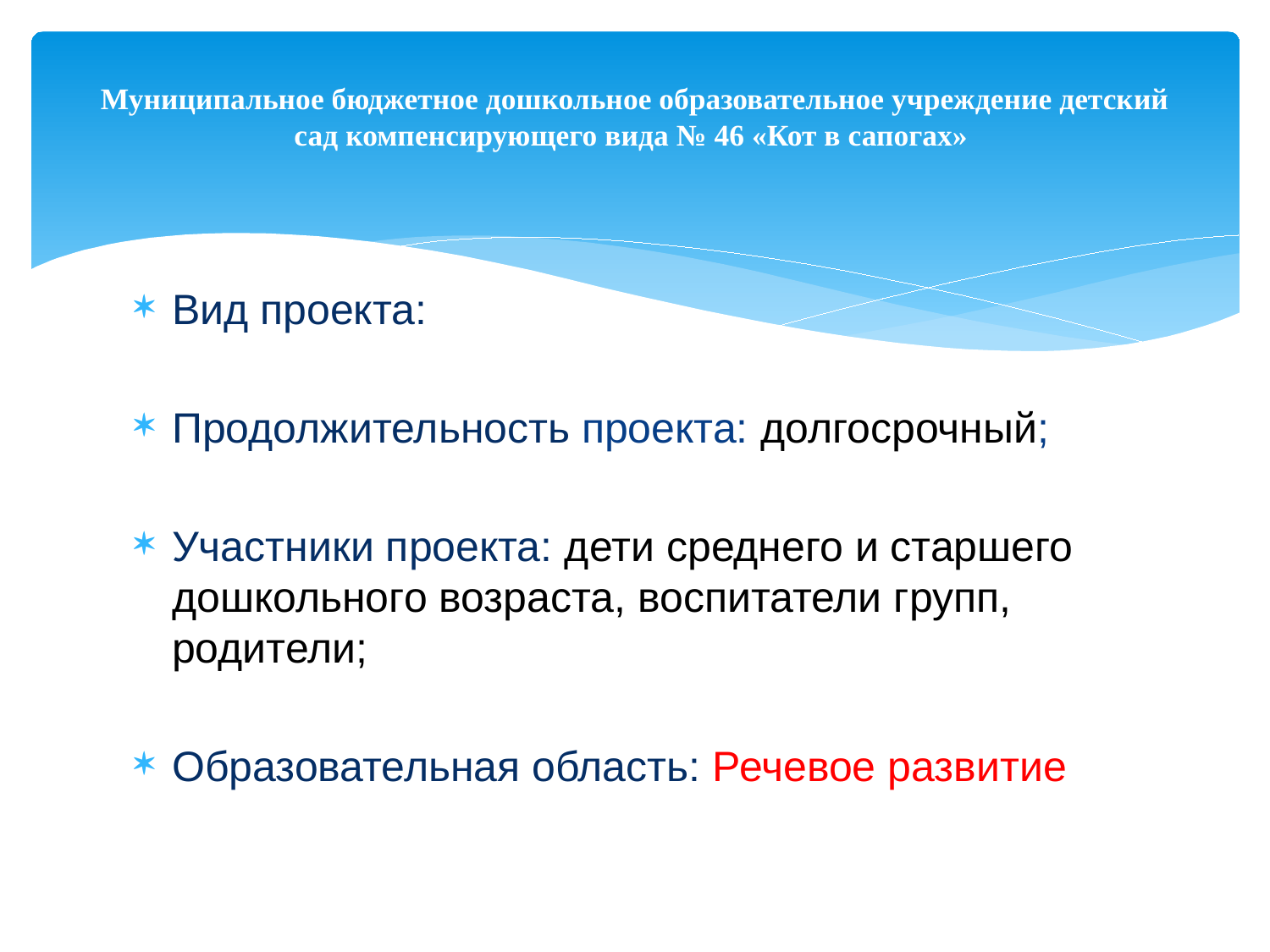

# Муниципальное бюджетное дошкольное образовательное учреждение детский сад компенсирующего вида № 46 «Кот в сапогах»
Вид проекта:

Продолжительность проекта: долгосрочный;

Участники проекта: дети среднего и старшего дошкольного возраста, воспитатели групп, родители;

Образовательная область: Речевое развитие